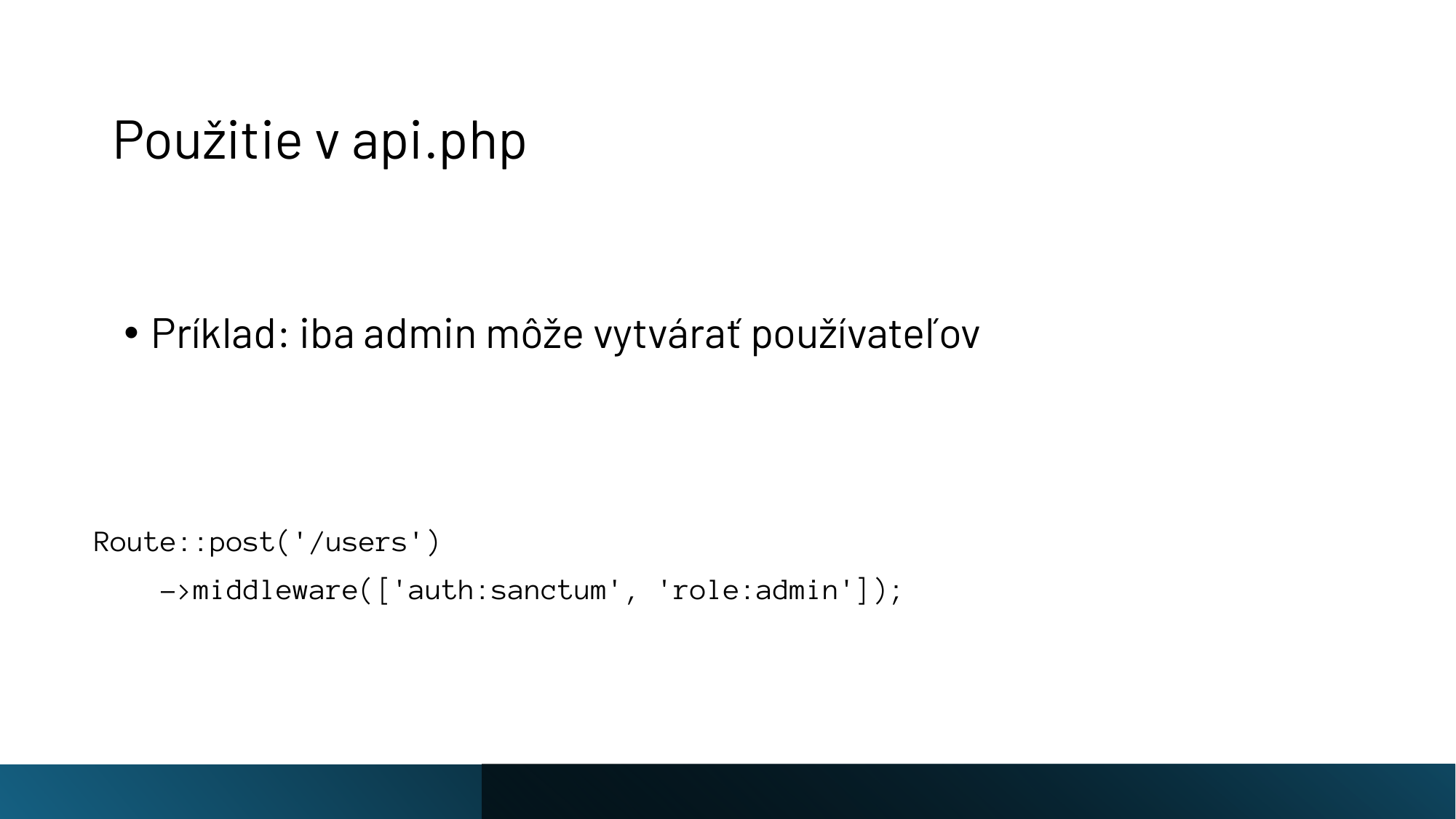

# Použitie v api.php

Príklad: iba admin môže vytvárať používateľov
Route::post('/users')
    ->middleware(['auth:sanctum', 'role:admin']);